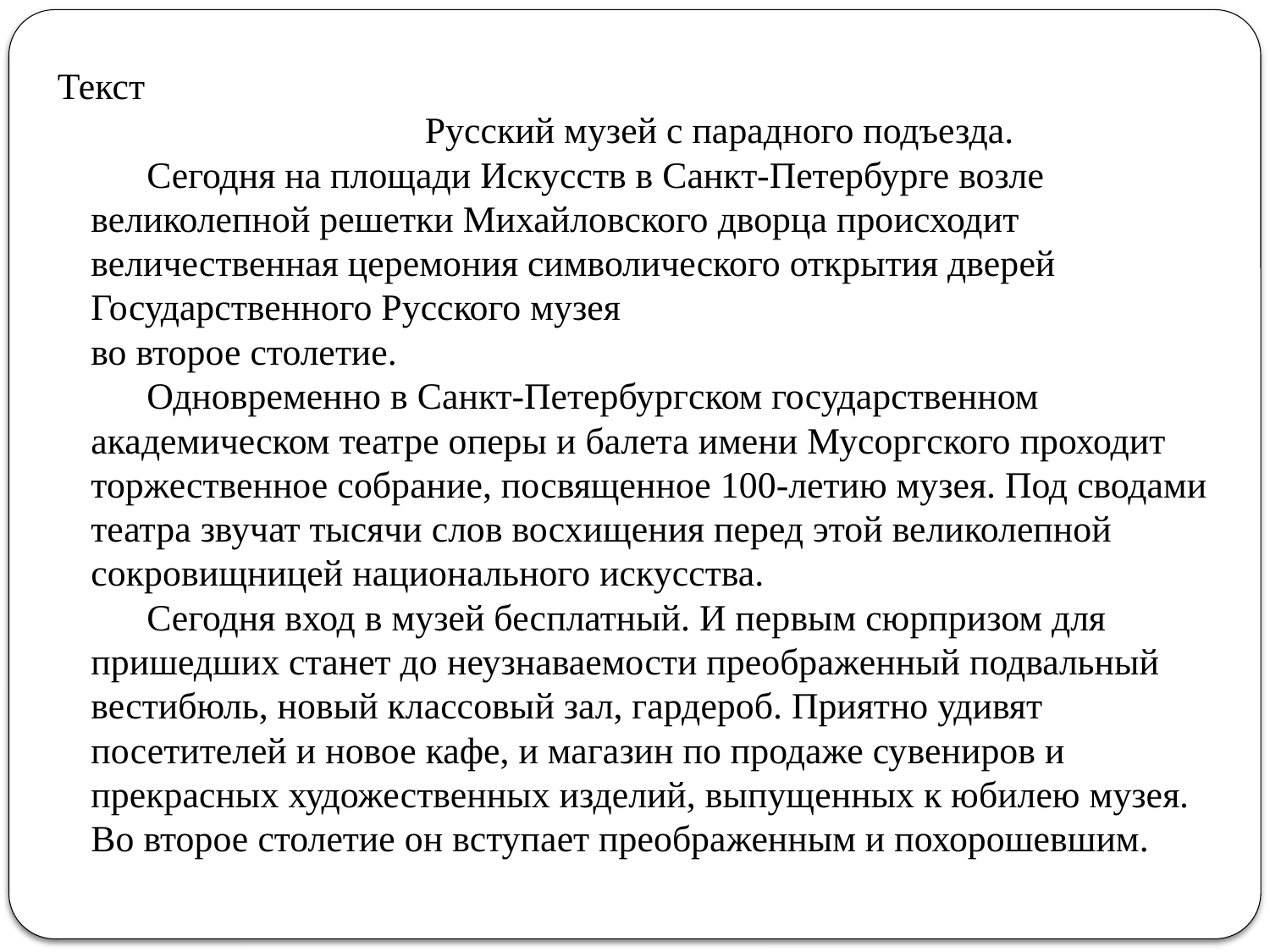

Текст
                                    Русский музей с парадного подъезда.
      Сегодня на площади Искусств в Санкт-Петербурге возле великолепной решетки Михайловского дворца происходит величественная церемония символического открытия дверей Государственного Русского музея
во второе столетие.
      Одновременно в Санкт-Петербургском государственном академическом театре оперы и балета имени Мусоргского проходит торжественное собрание, посвященное 100-летию музея. Под сводами театра звучат тысячи слов восхищения перед этой великолепной сокровищницей национального искусства.
      Сегодня вход в музей бесплатный. И первым сюрпризом для пришедших станет до неузнаваемости преображенный подвальный вестибюль, новый классовый зал, гардероб. Приятно удивят посетителей и новое кафе, и магазин по продаже сувениров и прекрасных художественных изделий, выпущенных к юбилею музея. Во второе столетие он вступает преображенным и похорошевшим.